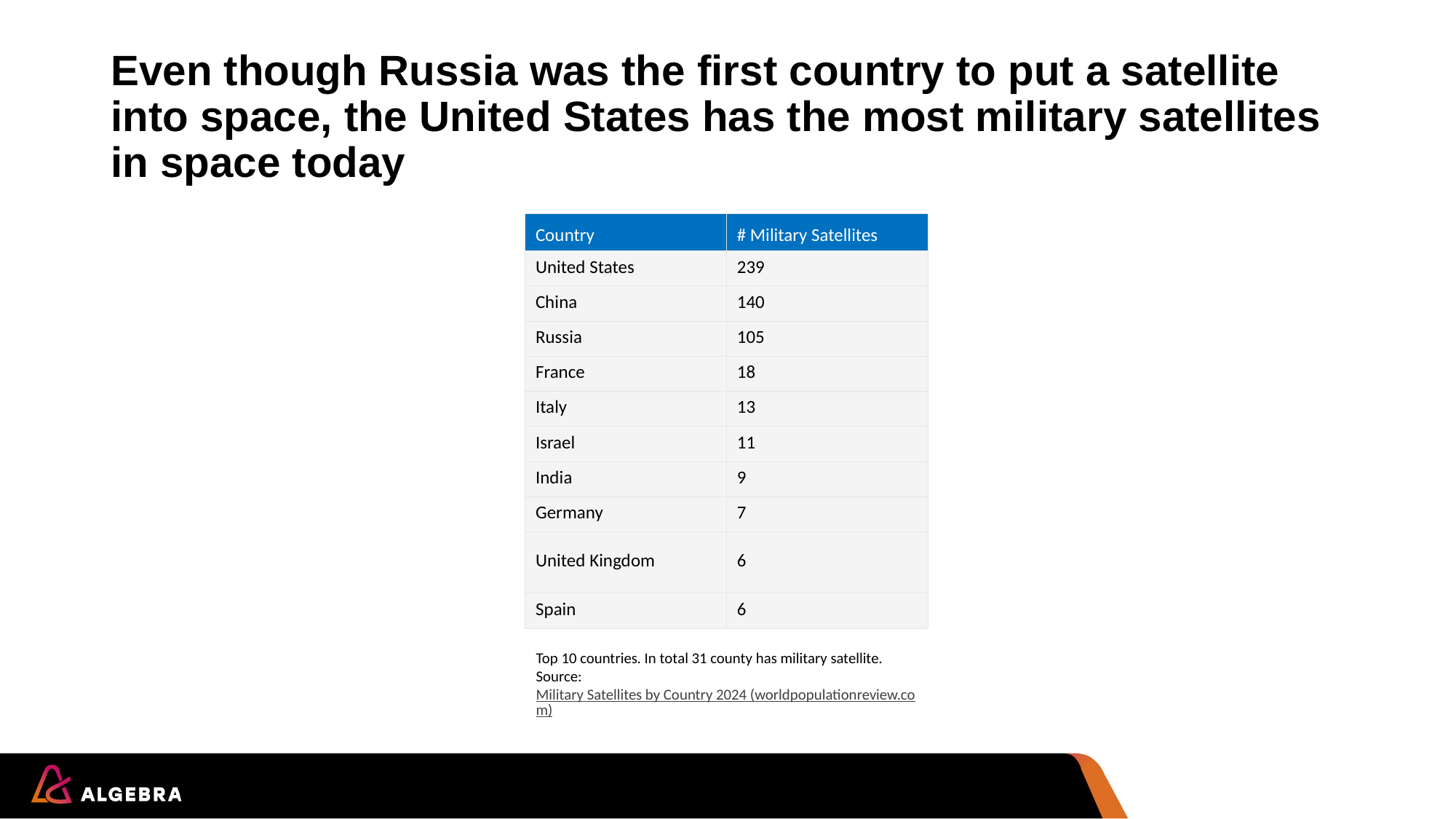

# Even though Russia was the first country to put a satellite into space, the United States has the most military satellites in space today
| Country | # Military Satellites |
| --- | --- |
| United States | 239 |
| China | 140 |
| Russia | 105 |
| France | 18 |
| Italy | 13 |
| Israel | 11 |
| India | 9 |
| Germany | 7 |
| United Kingdom | 6 |
| Spain | 6 |
Top 10 countries. In total 31 county has military satellite.
Source: Military Satellites by Country 2024 (worldpopulationreview.com)